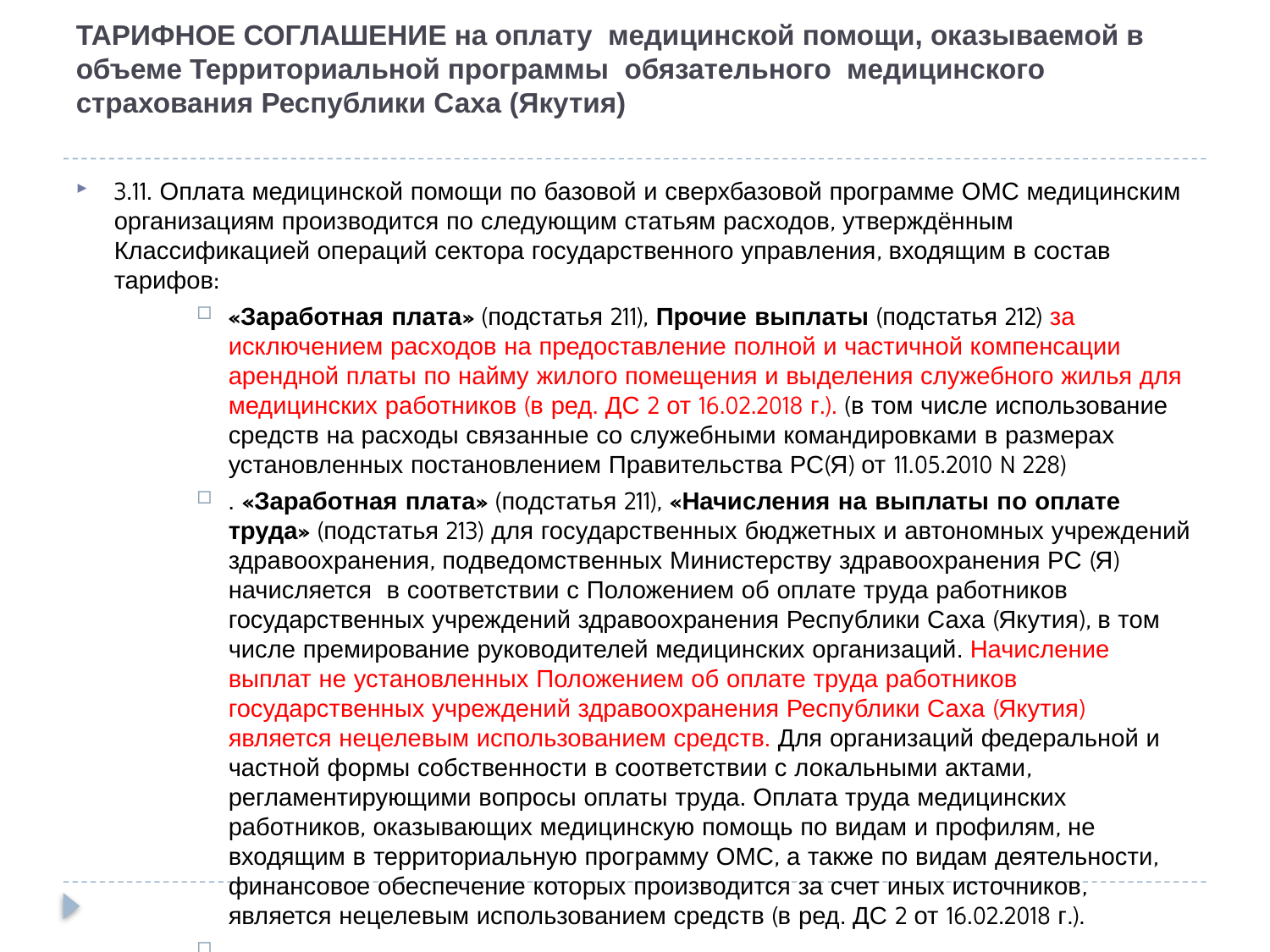

# ТАРИФНОЕ СОГЛАШЕНИЕ на оплату  медицинской помощи, оказываемой в объеме Территориальной программы  обязательного  медицинского страхования Республики Саха (Якутия)
3.11. Оплата медицинской помощи по базовой и сверхбазовой программе ОМС медицинским организациям производится по следующим статьям расходов, утверждённым Классификацией операций сектора государственного управления, входящим в состав тарифов:
«Заработная плата» (подстатья 211), Прочие выплаты (подстатья 212) за исключением расходов на предоставление полной и частичной компенсации арендной платы по найму жилого помещения и выделения служебного жилья для медицинских работников (в ред. ДС 2 от 16.02.2018 г.). (в том числе использование средств на расходы связанные со служебными командировками в размерах установленных постановлением Правительства РС(Я) от 11.05.2010 N 228)
. «Заработная плата» (подстатья 211), «Начисления на выплаты по оплате труда» (подстатья 213) для государственных бюджетных и автономных учреждений здравоохранения, подведомственных Министерству здравоохранения РС (Я) начисляется  в соответствии с Положением об оплате труда работников государственных учреждений здравоохранения Республики Саха (Якутия), в том числе премирование руководителей медицинских организаций. Начисление выплат не установленных Положением об оплате труда работников государственных учреждений здравоохранения Республики Саха (Якутия) является нецелевым использованием средств. Для организаций федеральной и частной формы собственности в соответствии с локальными актами, регламентирующими вопросы оплаты труда. Оплата труда медицинских работников, оказывающих медицинскую помощь по видам и профилям, не входящим в территориальную программу ОМС, а также по видам деятельности, финансовое обеспечение которых производится за счет иных источников, является нецелевым использованием средств (в ред. ДС 2 от 16.02.2018 г.).